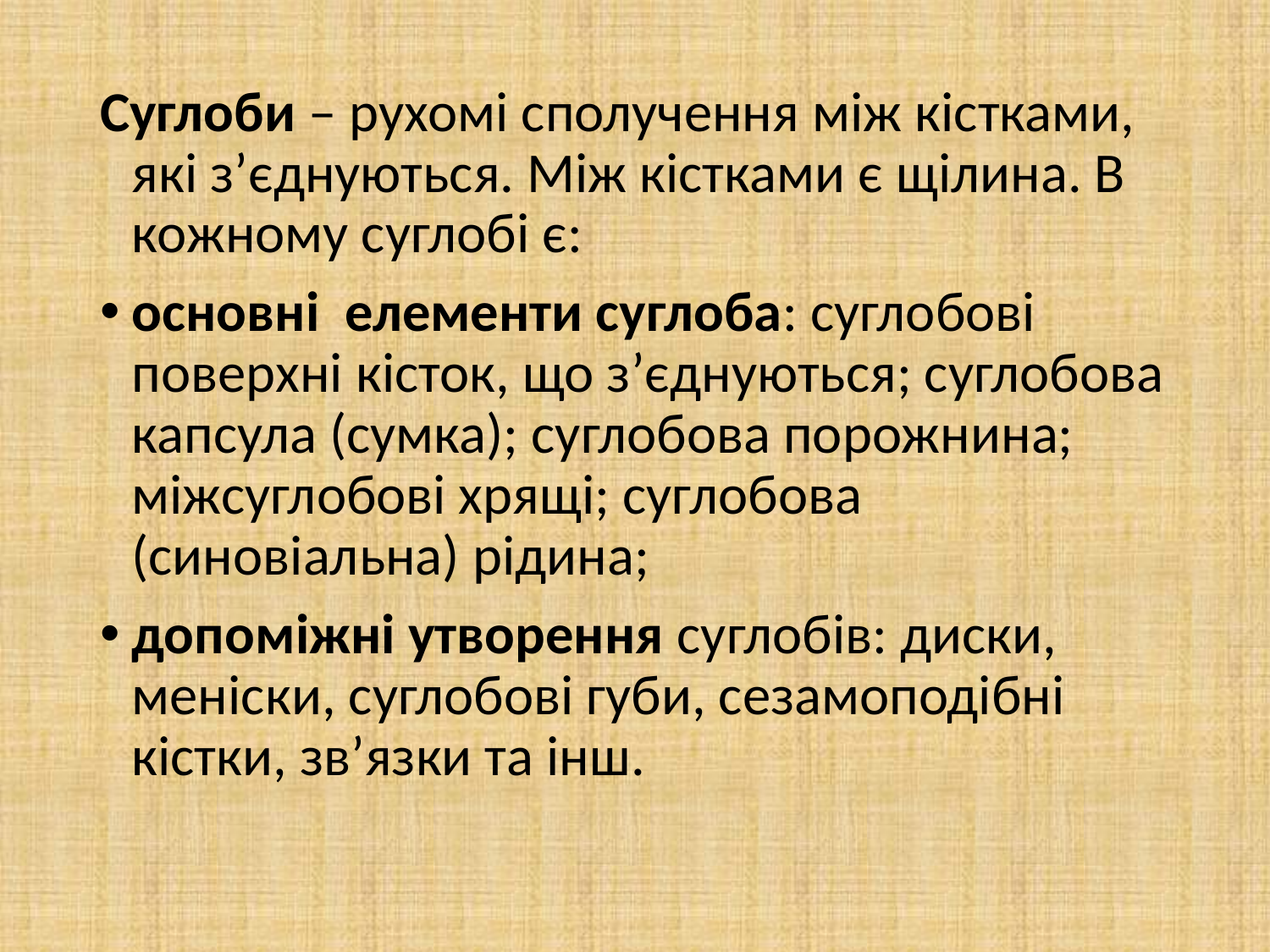

Суглоби – рухомі сполучення між кістками, які з’єднуються. Між кістками є щілина. В кожному суглобі є:
основні  елементи суглоба: суглобові поверхні кісток, що з’єднуються; суглобова капсула (сумка); суглобова порожнина;  міжсуглобові хрящі; суглобова (синовіальна) рідина;
допоміжні утворення суглобів: диски, меніски, суглобові губи, сезамоподібні кістки, зв’язки та інш.